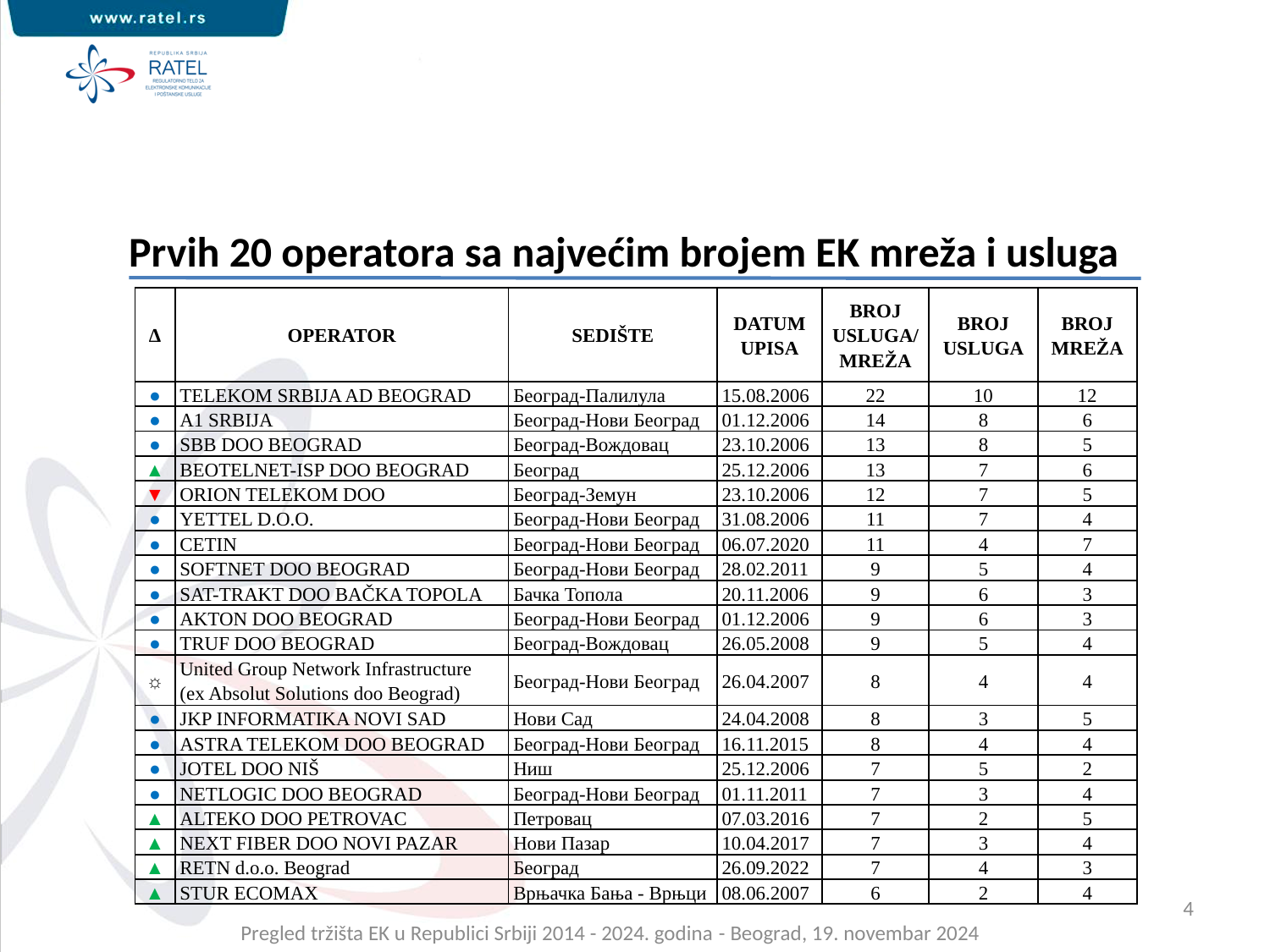

Prvih 20 operatora sa najvećim brojem EK mreža i usluga

| Δ | OPERATOR | SEDIŠTE | DATUM UPISA | BROJ USLUGA/MREŽA | BROJ USLUGA | BROJ MREŽA |
| --- | --- | --- | --- | --- | --- | --- |
| ● | TELEKOM SRBIJA AD BEOGRAD | Београд-Палилула | 15.08.2006 | 22 | 10 | 12 |
| ● | A1 SRBIJA | Београд-Нови Београд | 01.12.2006 | 14 | 8 | 6 |
| ● | SBB DOO BEOGRAD | Београд-Вождовац | 23.10.2006 | 13 | 8 | 5 |
| ▲ | BEOTELNET-ISP DOO BEOGRAD | Београд | 25.12.2006 | 13 | 7 | 6 |
| ▼ | ORION TELEKOM DOO | Београд-Земун | 23.10.2006 | 12 | 7 | 5 |
| ● | YETTEL D.O.O. | Београд-Нови Београд | 31.08.2006 | 11 | 7 | 4 |
| ● | CETIN | Београд-Нови Београд | 06.07.2020 | 11 | 4 | 7 |
| ● | SOFTNET DOO BEOGRAD | Београд-Нови Београд | 28.02.2011 | 9 | 5 | 4 |
| ● | SAT-TRAKT DOO BAČKA TOPOLA | Бачка Топола | 20.11.2006 | 9 | 6 | 3 |
| ● | AKTON DOO BEOGRAD | Београд-Нови Београд | 01.12.2006 | 9 | 6 | 3 |
| ● | TRUF DOO BEOGRAD | Београд-Вождовац | 26.05.2008 | 9 | 5 | 4 |
| ☼ | United Group Network Infrastructure (ex Absolut Solutions doo Beograd) | Београд-Нови Београд | 26.04.2007 | 8 | 4 | 4 |
| ● | JKP INFORMATIKA NOVI SAD | Нови Сад | 24.04.2008 | 8 | 3 | 5 |
| ● | ASTRA TELEKOM DOO BEOGRAD | Београд-Нови Београд | 16.11.2015 | 8 | 4 | 4 |
| ● | JOTEL DOO NIŠ | Ниш | 25.12.2006 | 7 | 5 | 2 |
| ● | NETLOGIC DOO BEOGRAD | Београд-Нови Београд | 01.11.2011 | 7 | 3 | 4 |
| ▲ | ALTEKO DOO PETROVAC | Петровац | 07.03.2016 | 7 | 2 | 5 |
| ▲ | NEXT FIBER DOO NOVI PAZAR | Нови Пазар | 10.04.2017 | 7 | 3 | 4 |
| ▲ | RETN d.o.o. Beograd | Београд | 26.09.2022 | 7 | 4 | 3 |
| ▲ | STUR ECOMAX | Врњачка Бања - Врњци | 08.06.2007 | 6 | 2 | 4 |
4
Pregled tržišta EK u Republici Srbiji 2014 - 2024. godina - Beograd, 19. novembar 2024